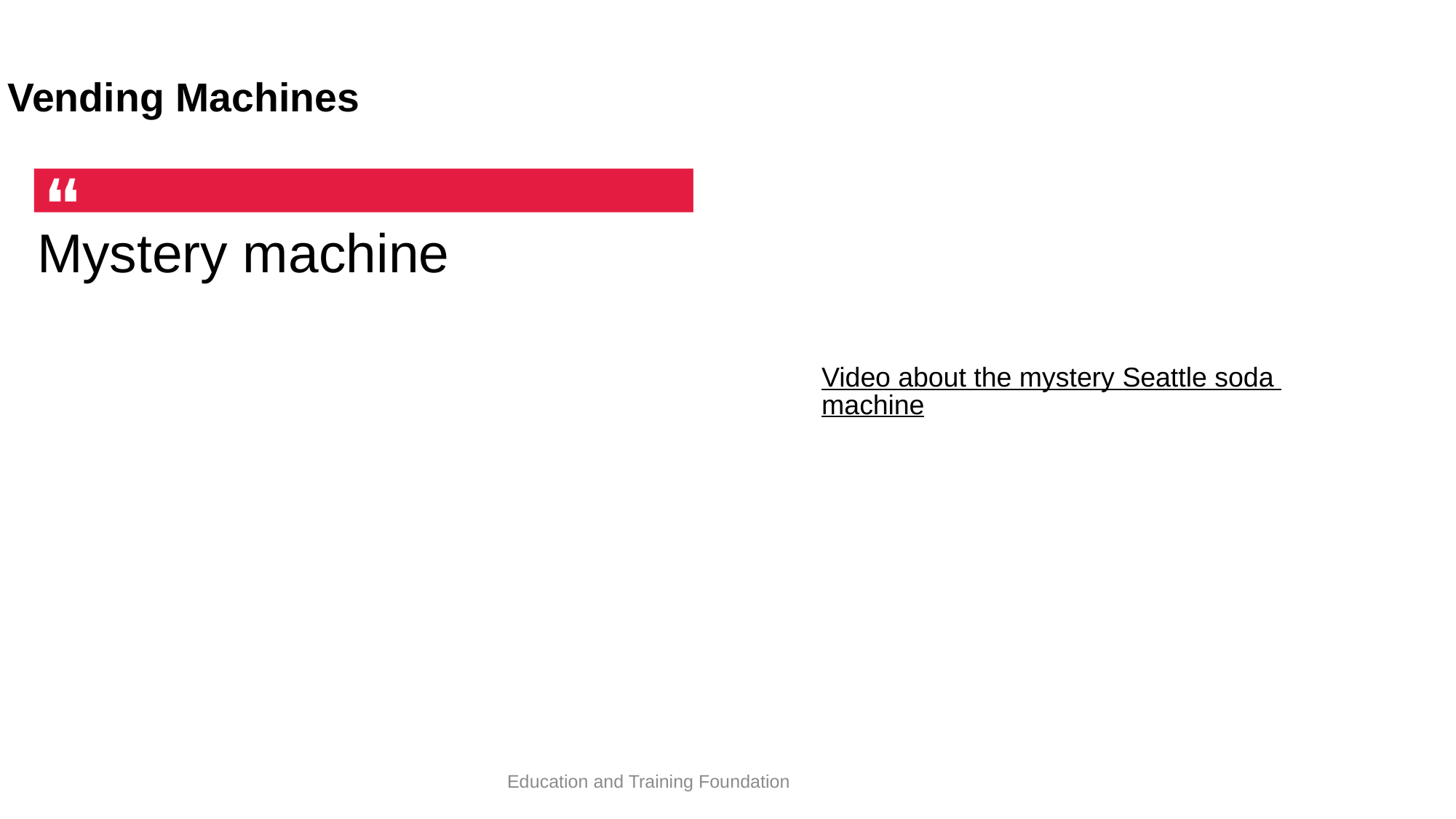

# Vending Machines
Mystery machine

Video about the mystery Seattle soda machine
Education and Training Foundation